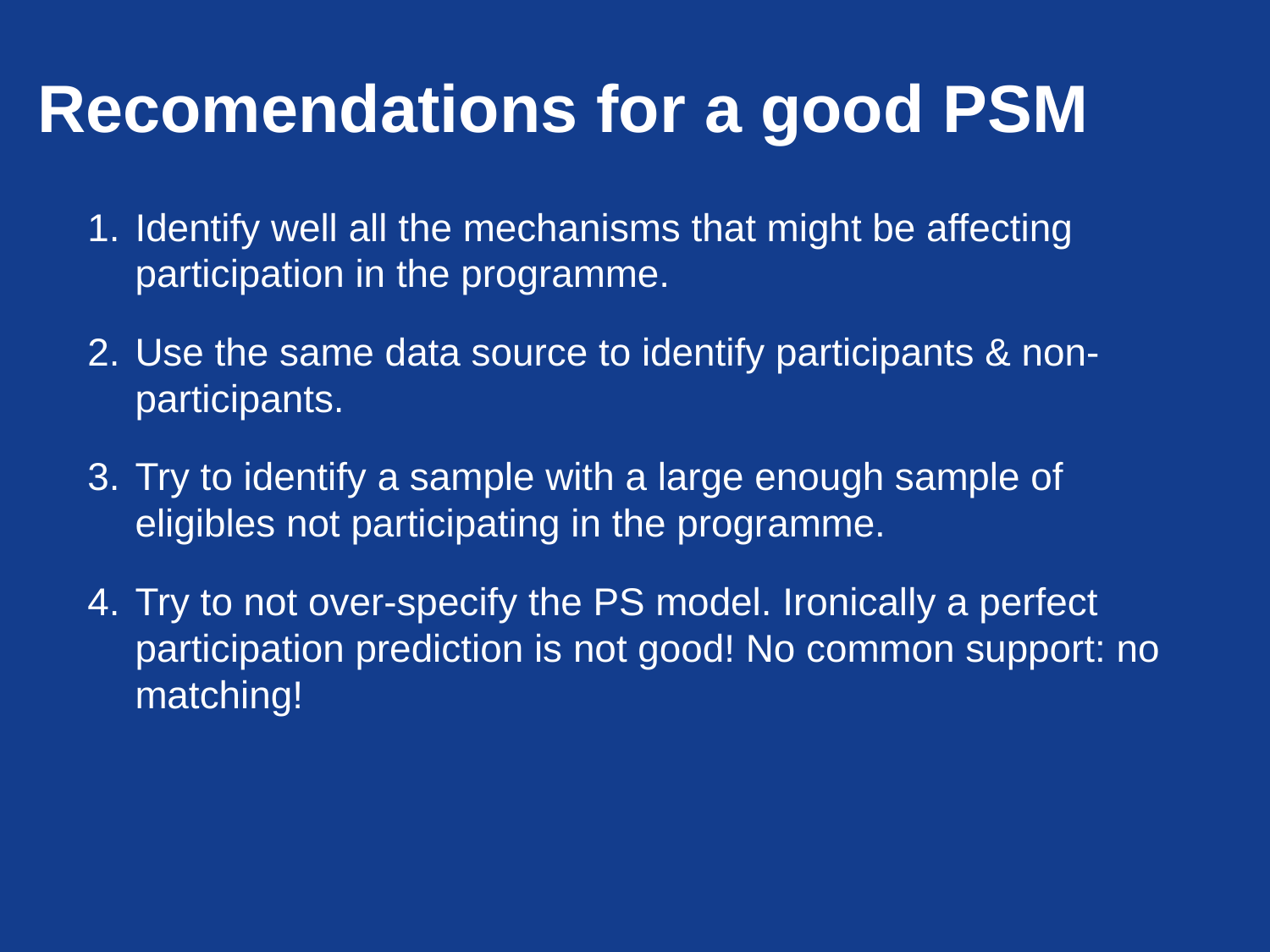

# Recomendations for a good PSM
Identify well all the mechanisms that might be affecting participation in the programme.
Use the same data source to identify participants & non-participants.
Try to identify a sample with a large enough sample of eligibles not participating in the programme.
Try to not over-specify the PS model. Ironically a perfect participation prediction is not good! No common support: no matching!